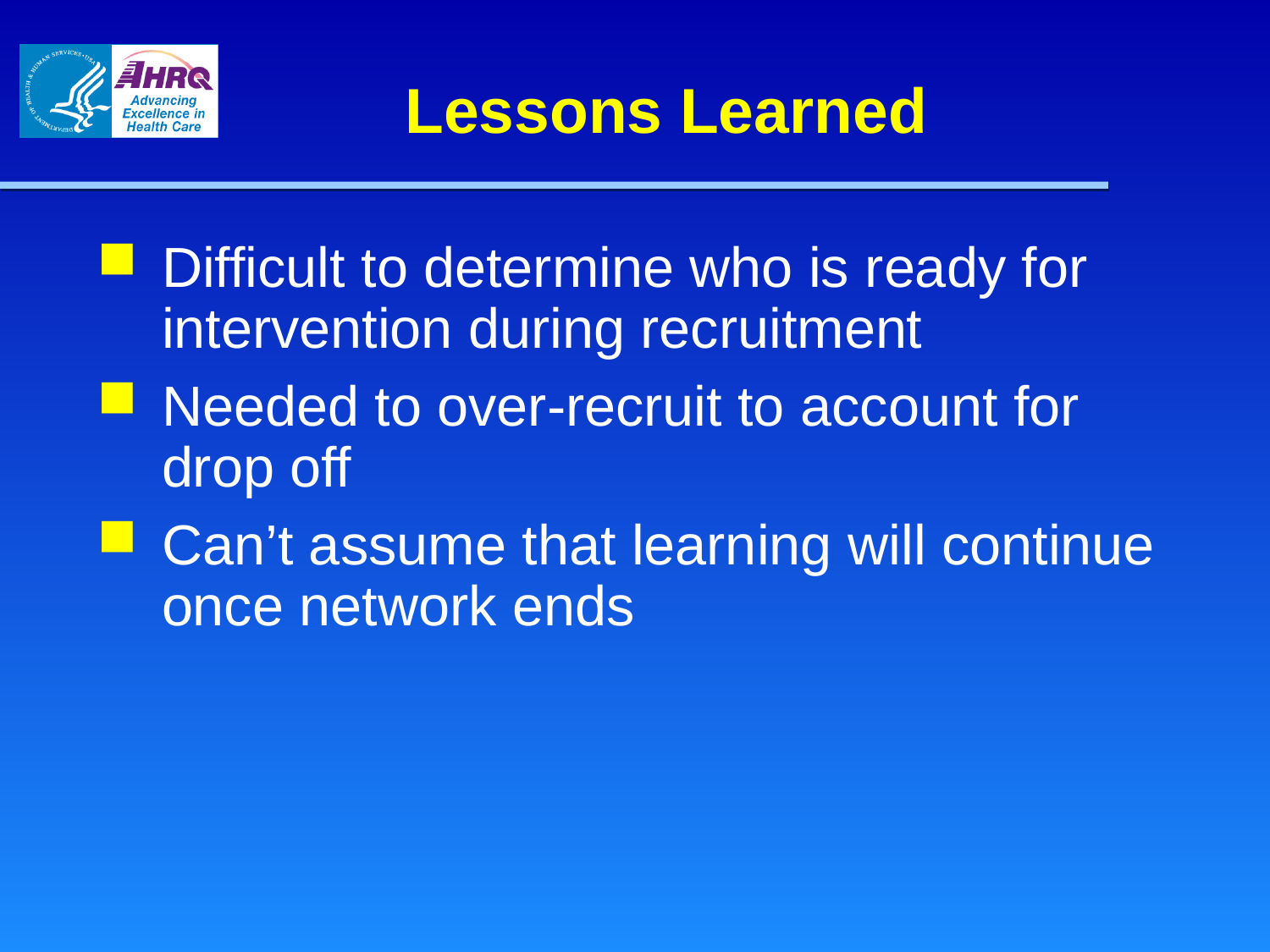

# Lessons Learned
Difficult to determine who is ready for intervention during recruitment
Needed to over-recruit to account for drop off
Can’t assume that learning will continue once network ends